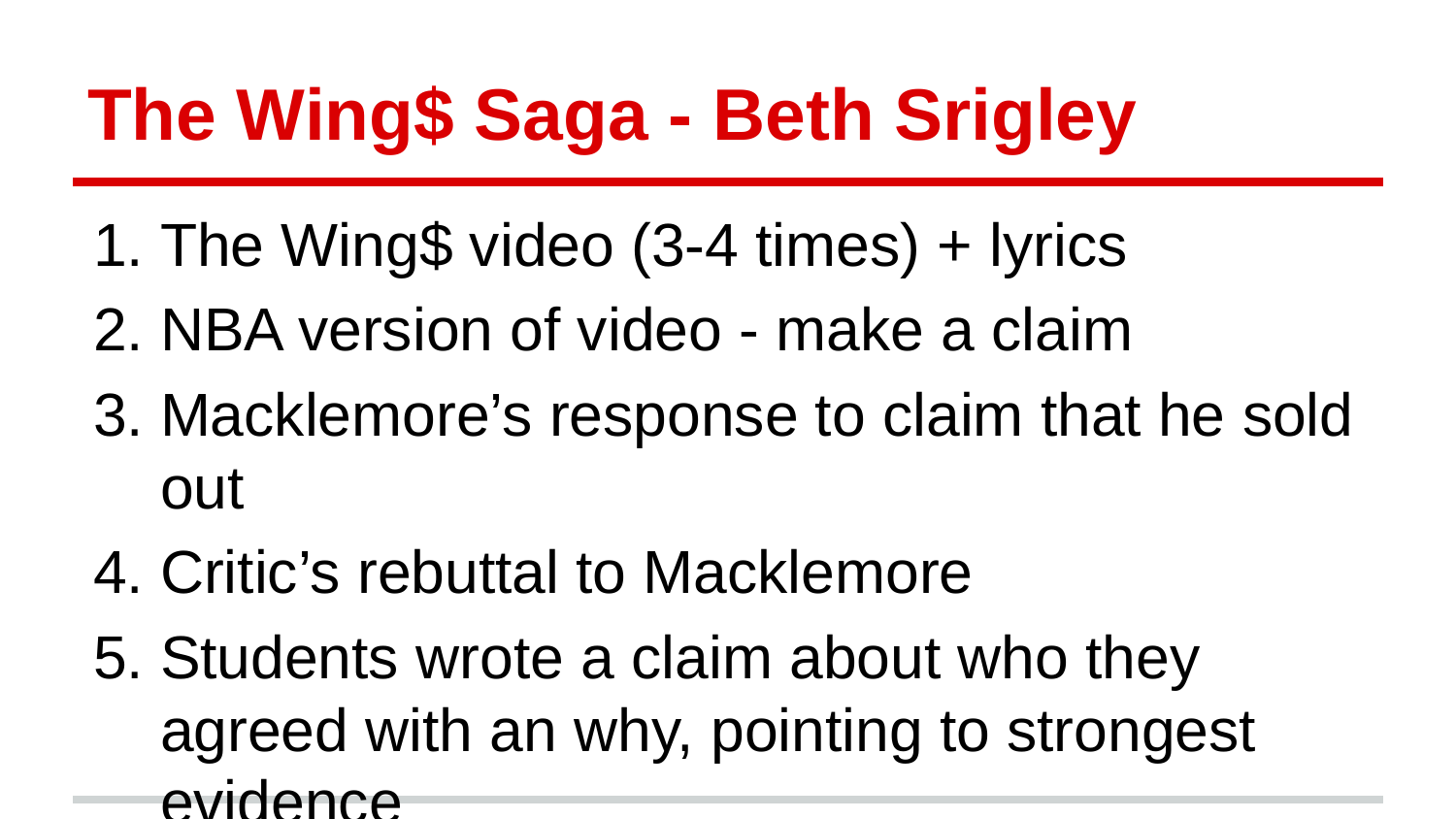

# The Wing$ Saga - Beth Srigley
The Wing$ video (3-4 times) + lyrics
NBA version of video - make a claim
Macklemore’s response to claim that he sold out
Critic’s rebuttal to Macklemore
Students wrote a claim about who they agreed with an why, pointing to strongest evidence